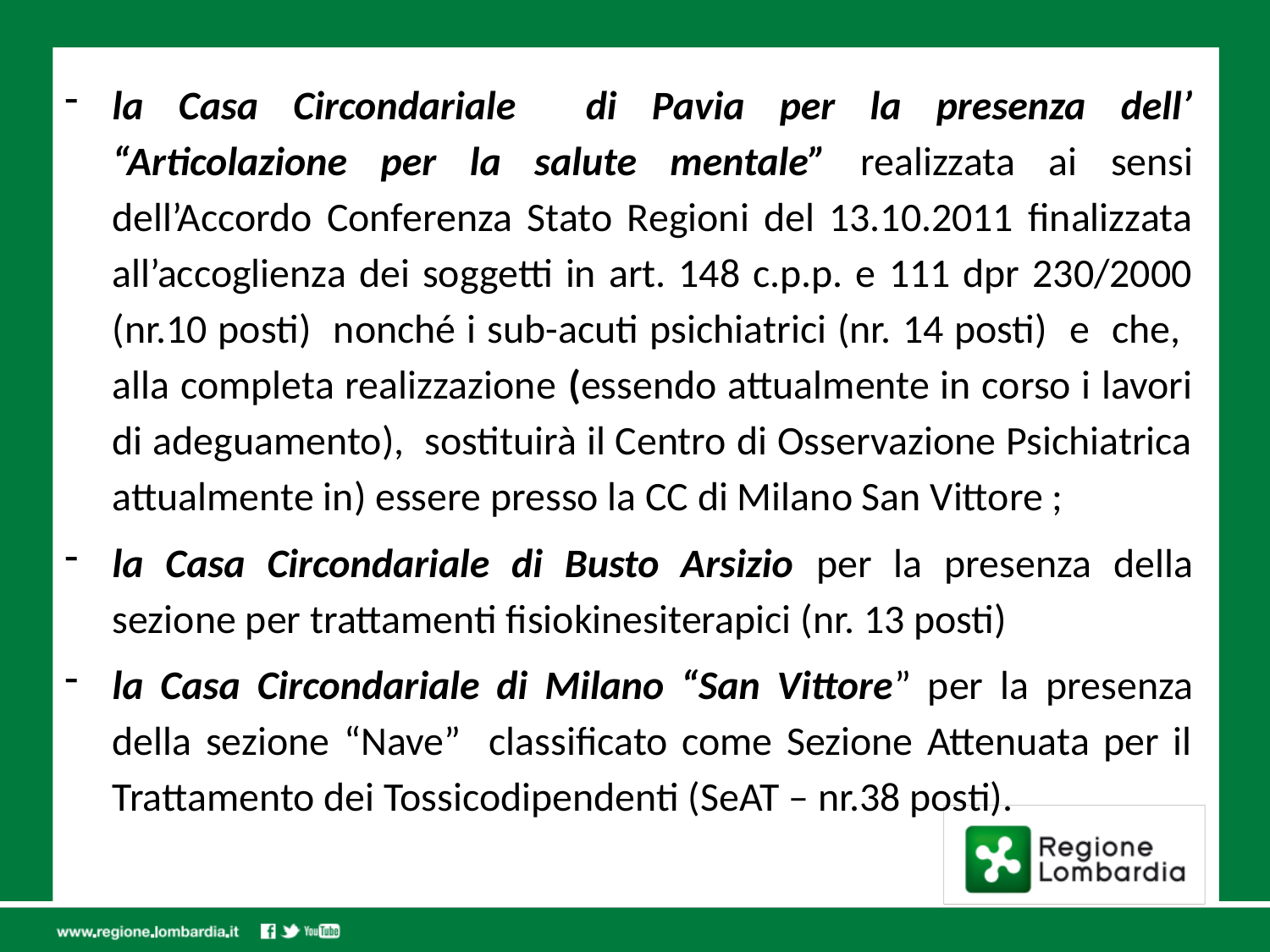

la Casa Circondariale  di Pavia per la presenza dell’ “Articolazione per la salute mentale” realizzata ai sensi dell’Accordo Conferenza Stato Regioni del 13.10.2011 finalizzata all’accoglienza dei soggetti in art. 148 c.p.p. e 111 dpr 230/2000 (nr.10 posti)  nonché i sub-acuti psichiatrici (nr. 14 posti)  e  che,  alla completa realizzazione (essendo attualmente in corso i lavori di adeguamento),  sostituirà il Centro di Osservazione Psichiatrica attualmente in) essere presso la CC di Milano San Vittore ;
la Casa Circondariale di Busto Arsizio per la presenza della sezione per trattamenti fisiokinesiterapici (nr. 13 posti)
la Casa Circondariale di Milano “San Vittore” per la presenza della sezione “Nave”  classificato come Sezione Attenuata per il Trattamento dei Tossicodipendenti (SeAT – nr.38 posti).